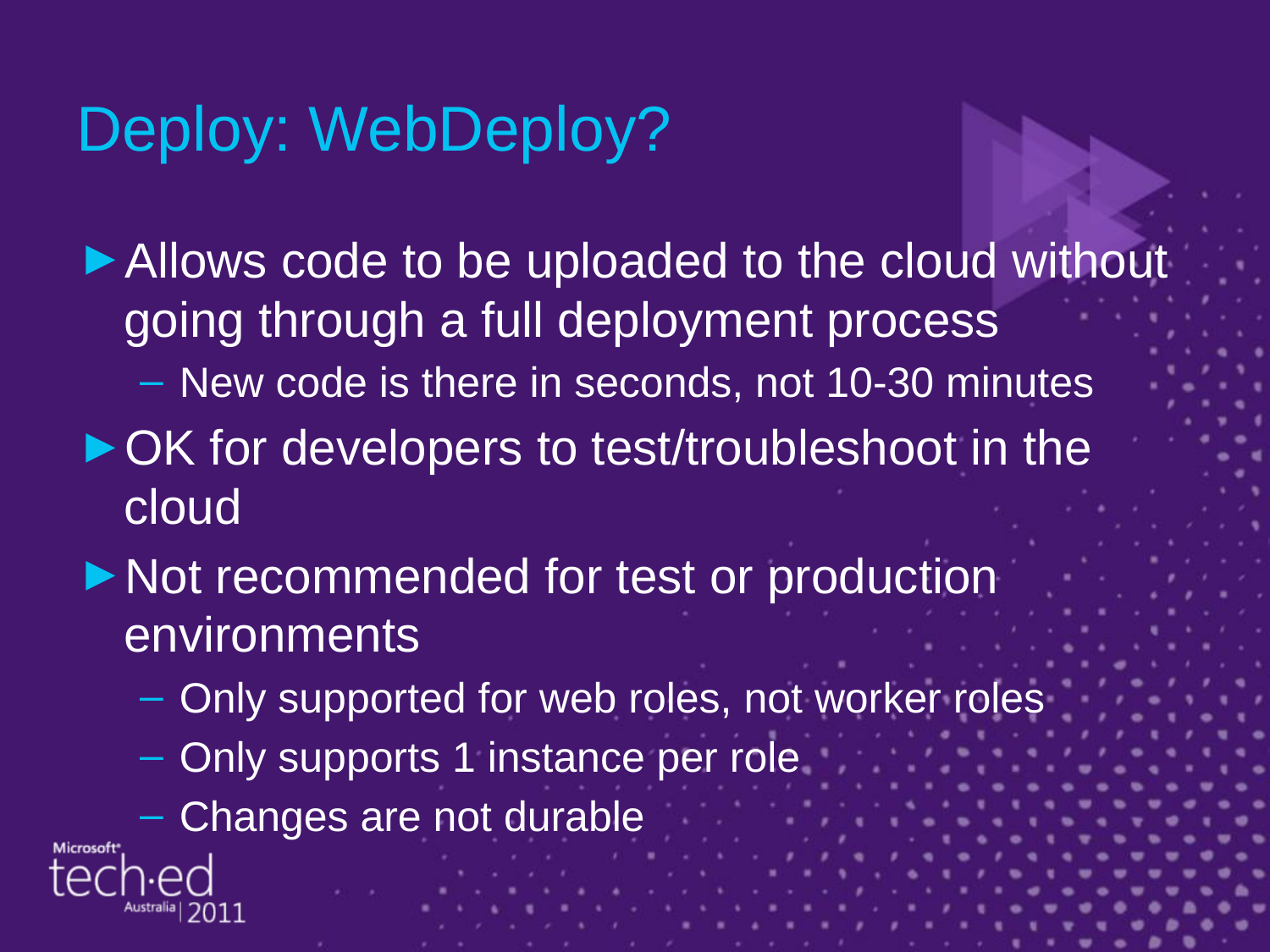

# Deploy: WebDeploy?
Allows code to be uploaded to the cloud without going through a full deployment process
New code is there in seconds, not 10-30 minutes
OK for developers to test/troubleshoot in the cloud
Not recommended for test or production environments
Only supported for web roles, not worker roles
Only supports 1 instance per role
Changes are not durable